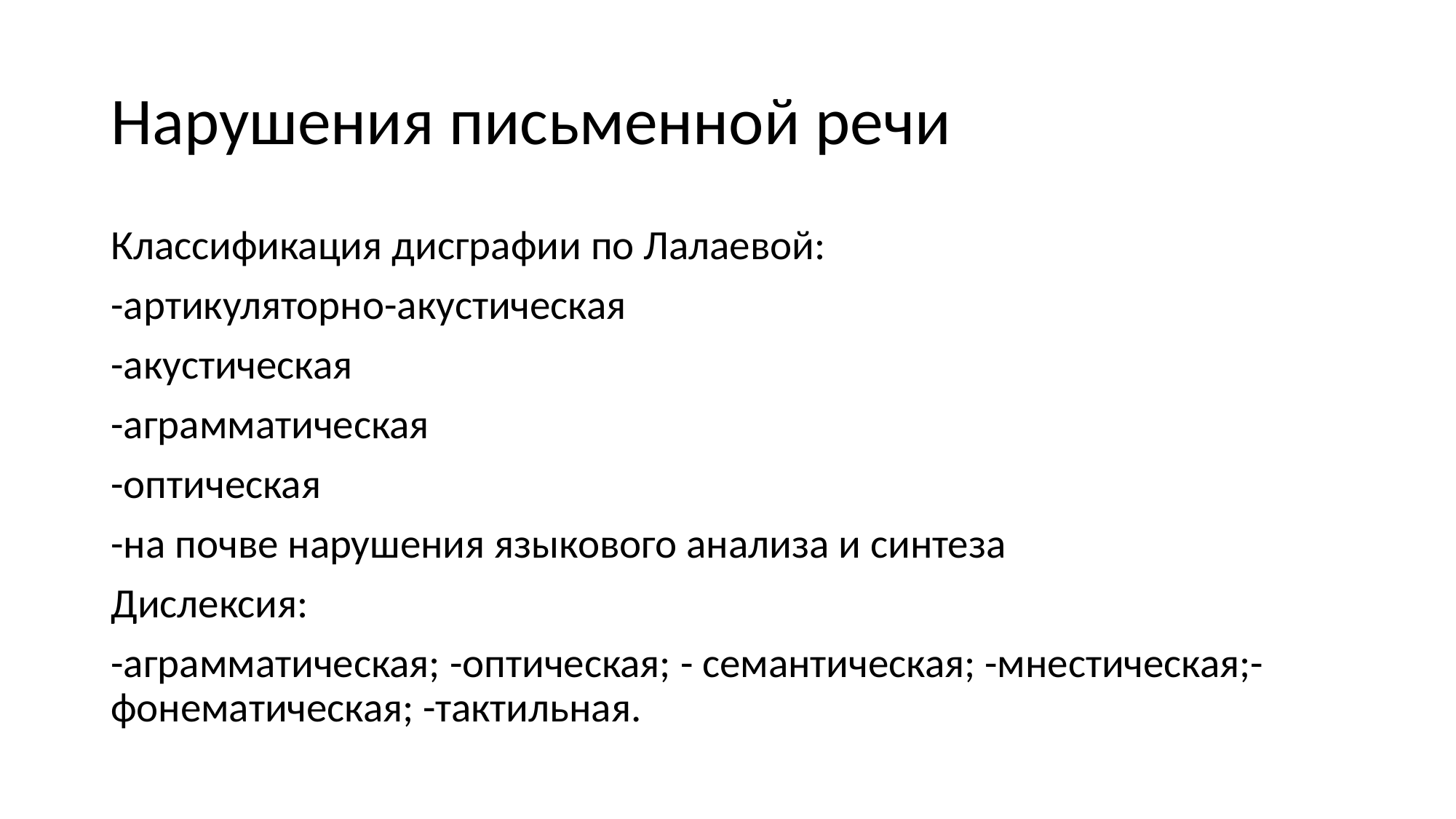

# Нарушения письменной речи
Классификация дисграфии по Лалаевой:
-артикуляторно-акустическая
-акустическая
-аграмматическая
-оптическая
-на почве нарушения языкового анализа и синтеза
Дислексия:
-аграмматическая; -оптическая; - семантическая; -мнестическая;-фонематическая; -тактильная.